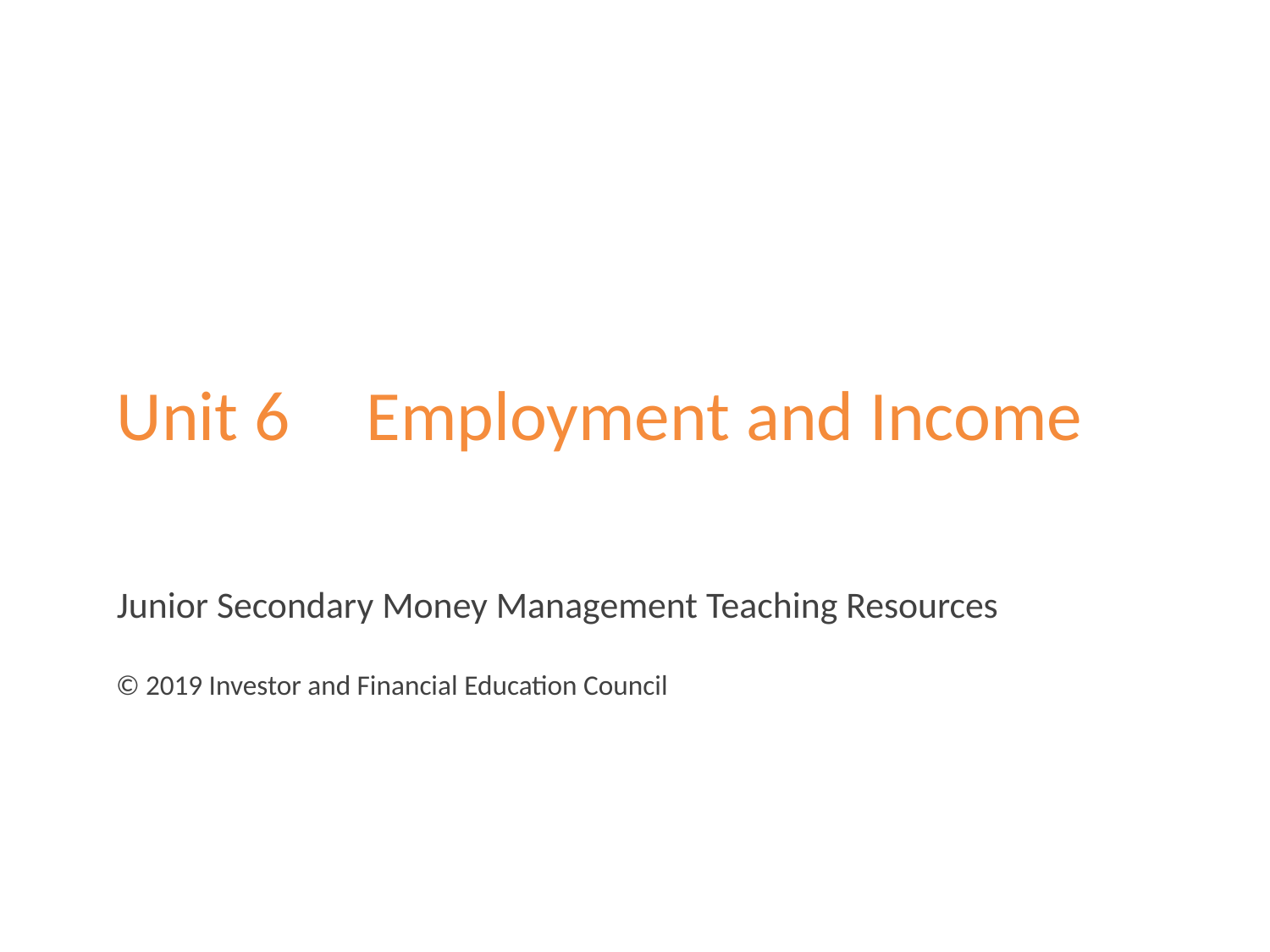

Unit 6	Employment and Income
Junior Secondary Money Management Teaching Resources
© 2019 Investor and Financial Education Council